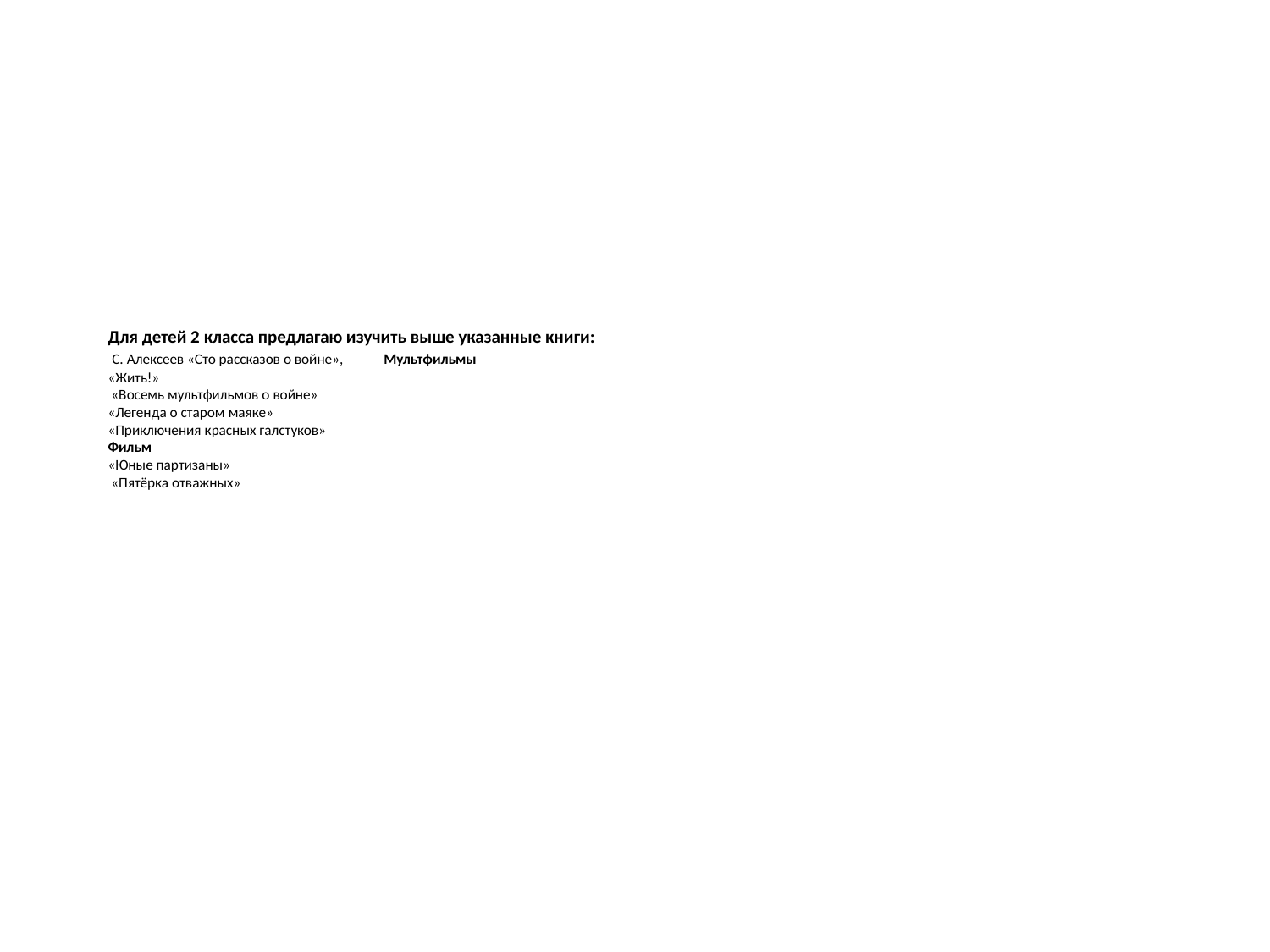

# Для детей 2 класса предлагаю изучить выше указанные книги: С. Алексеев «Сто рассказов о войне»,            Мультфильмы «Жить!» «Восемь мультфильмов о войне» «Легенда о старом маяке» «Приключения красных галстуков» Фильм «Юные партизаны» «Пятёрка отважных»